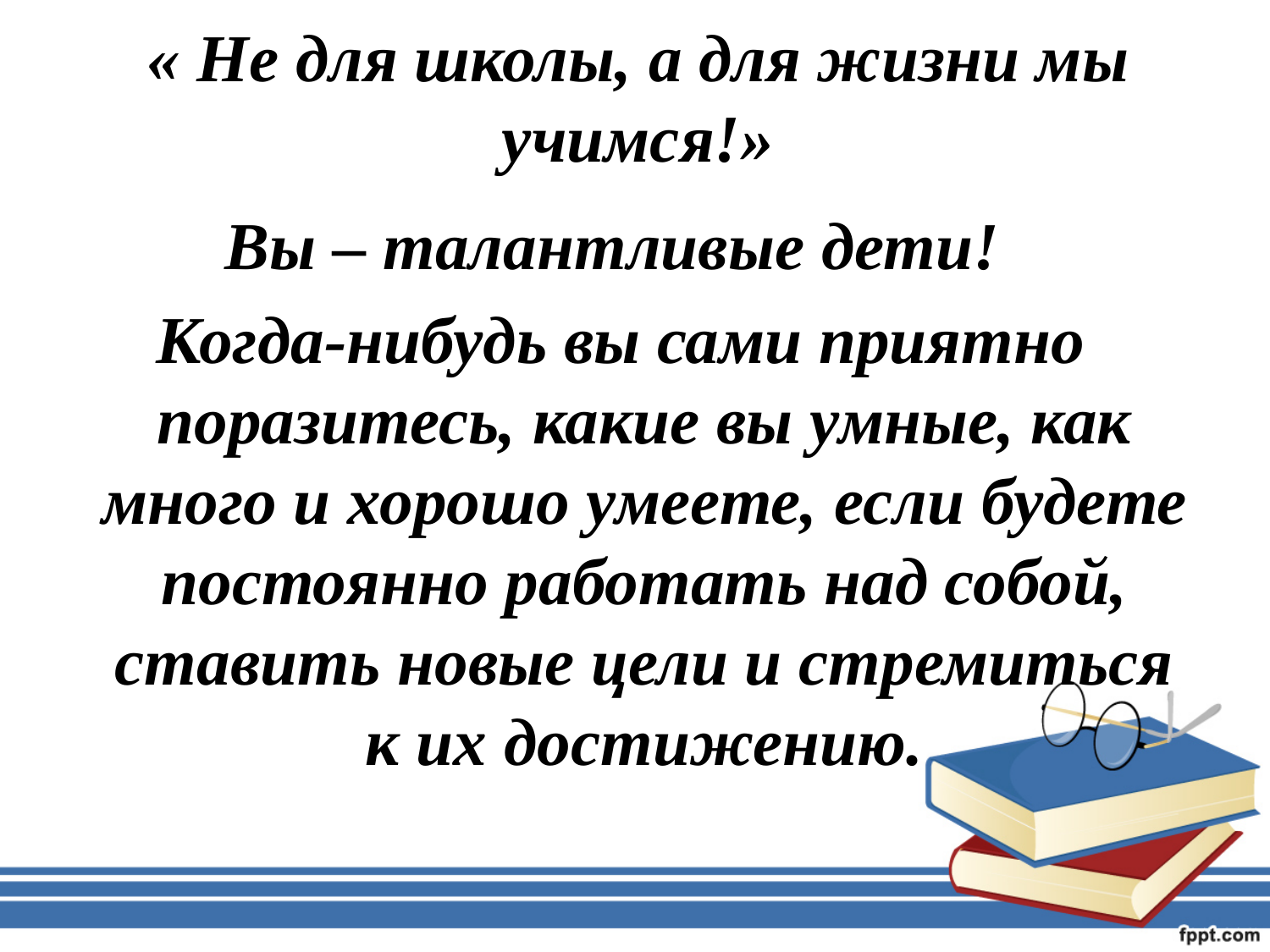

# « Не для школы, а для жизни мы учимся!»
Вы – талантливые дети!
Когда-нибудь вы сами приятно поразитесь, какие вы умные, как много и хорошо умеете, если будете постоянно работать над собой, ставить новые цели и стремиться к их достижению.